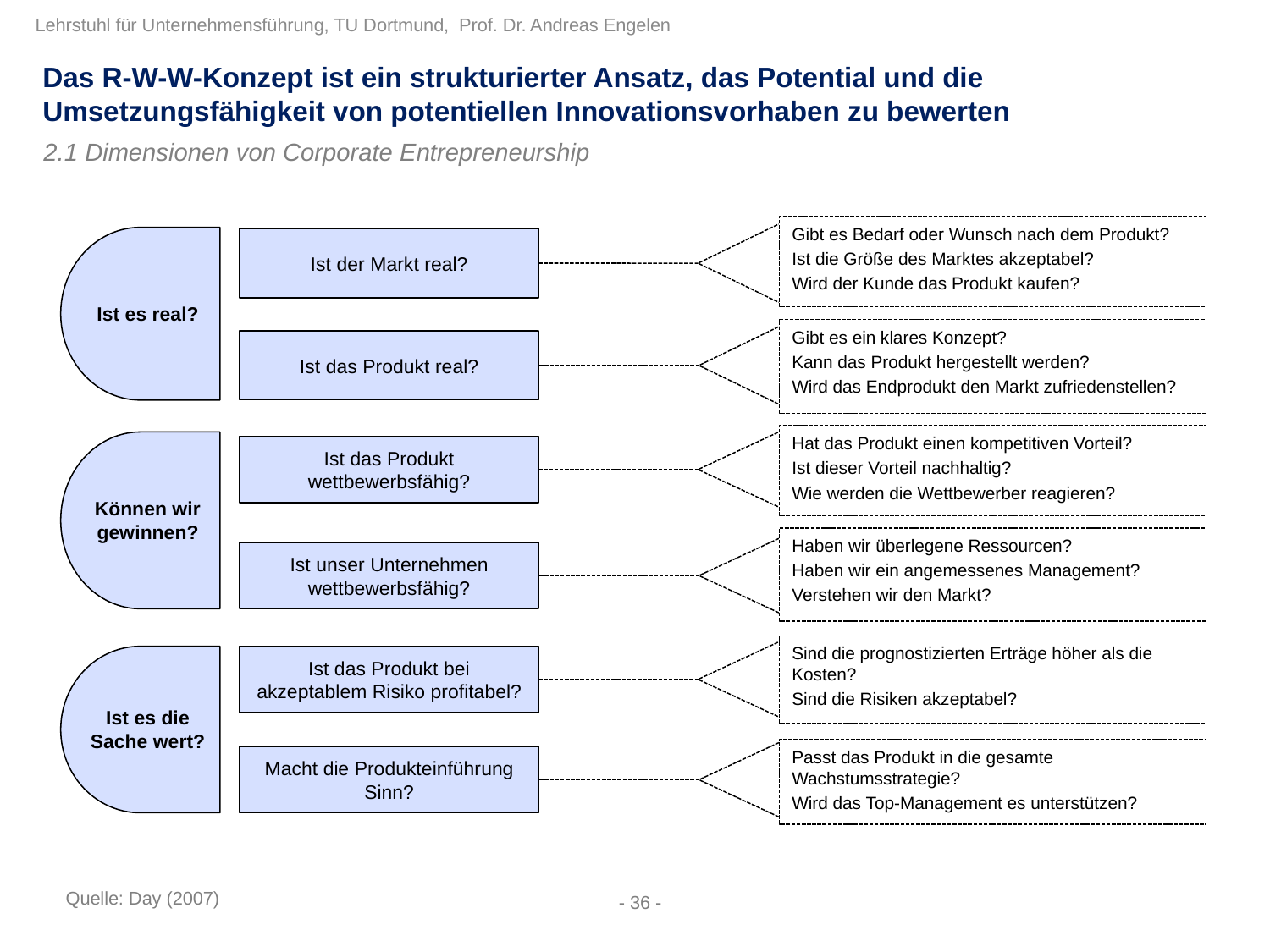

Das R-W-W-Konzept ist ein strukturierter Ansatz, das Potential und die Umsetzungsfähigkeit von potentiellen Innovationsvorhaben zu bewerten
2.1 Dimensionen von Corporate Entrepreneurship
Gibt es Bedarf oder Wunsch nach dem Produkt?
Ist die Größe des Marktes akzeptabel?
Wird der Kunde das Produkt kaufen?

Ist der Markt real?
Ist es real?
Gibt es ein klares Konzept?
Kann das Produkt hergestellt werden?
Wird das Endprodukt den Markt zufriedenstellen?
Ist das Produkt real?
Hat das Produkt einen kompetitiven Vorteil?
Ist dieser Vorteil nachhaltig?
Wie werden die Wettbewerber reagieren?

Ist das Produkt wettbewerbsfähig?
Können wir gewinnen?
Haben wir überlegene Ressourcen?
Haben wir ein angemessenes Management?
Verstehen wir den Markt?
Ist unser Unternehmen wettbewerbsfähig?
Sind die prognostizierten Erträge höher als die Kosten?
Sind die Risiken akzeptabel?

Ist das Produkt bei akzeptablem Risiko profitabel?
Ist es die Sache wert?
Passt das Produkt in die gesamte Wachstumsstrategie?
Wird das Top-Management es unterstützen?
Macht die Produkteinführung Sinn?
Quelle: Day (2007)
- 36 -